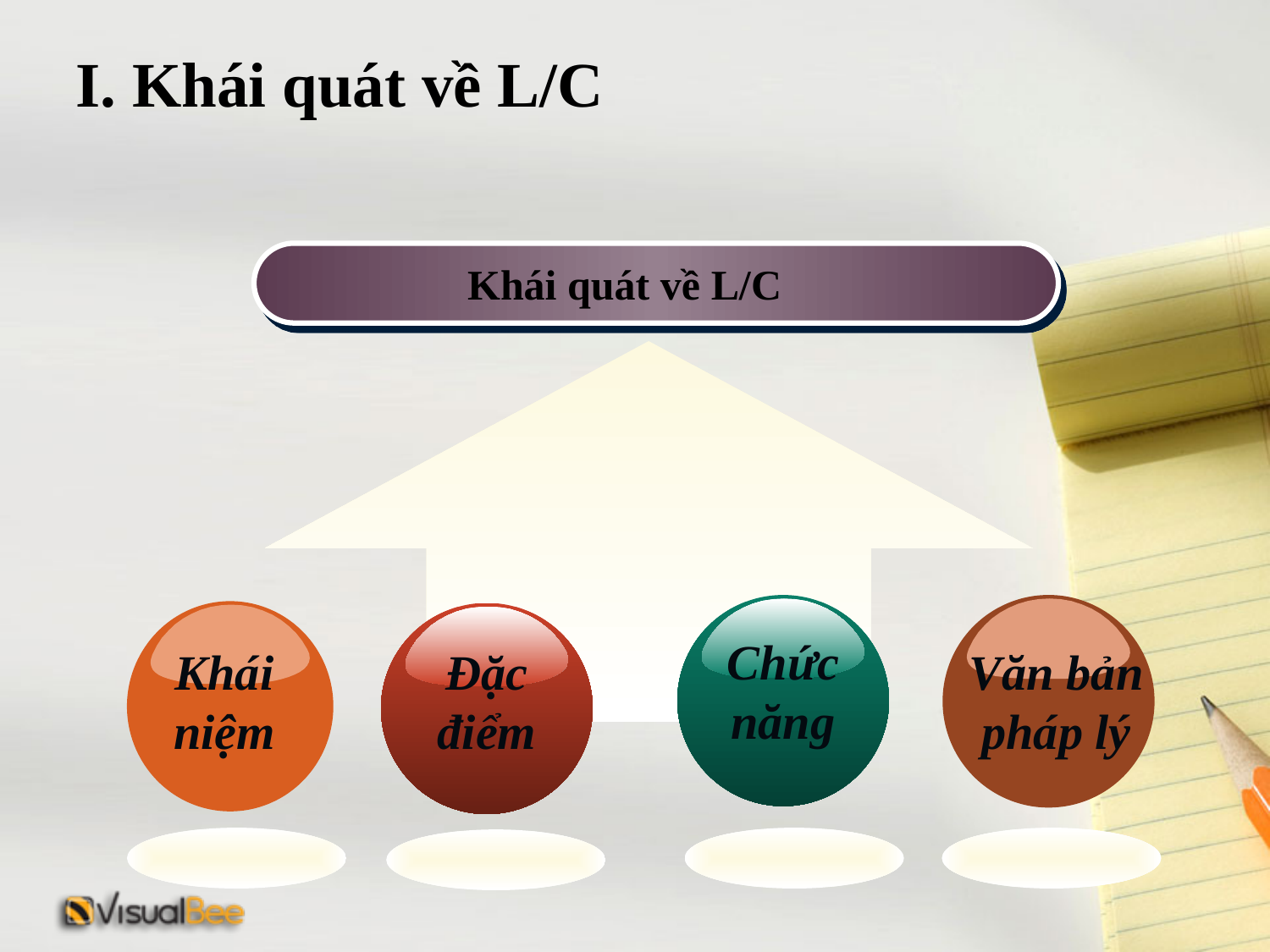

# I. Khái quát về L/C
	       Khái quát về L/C

Chức năng

Văn bản
pháp lý

Khái niệm

Đặc điểm